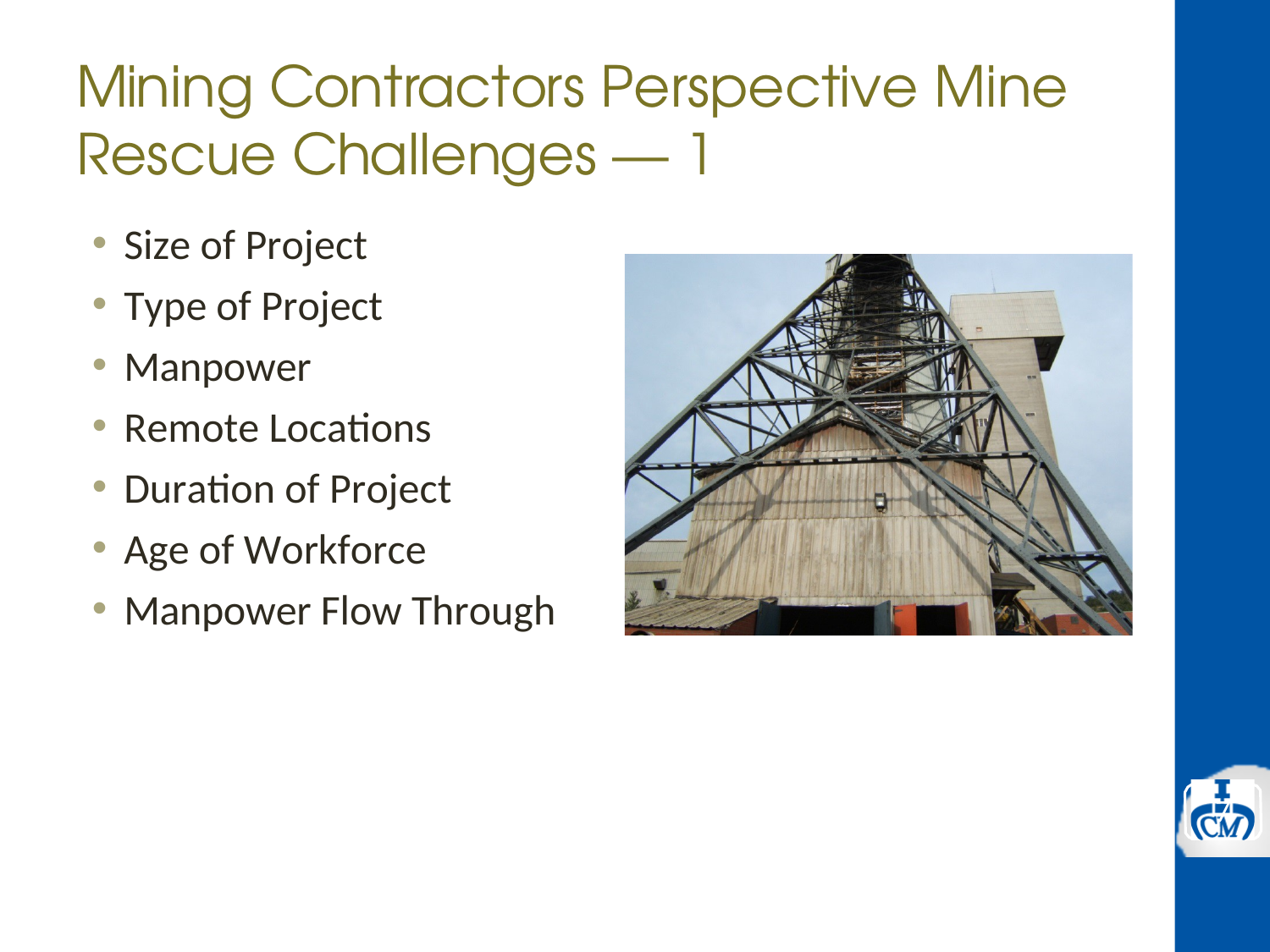

# Mining Contractors Perspective Mine Rescue Challenges — 1
Size of Project

Type of Project

Manpower

Remote Locations

Duration of Project

Age of Workforce

Manpower Flow Through

7